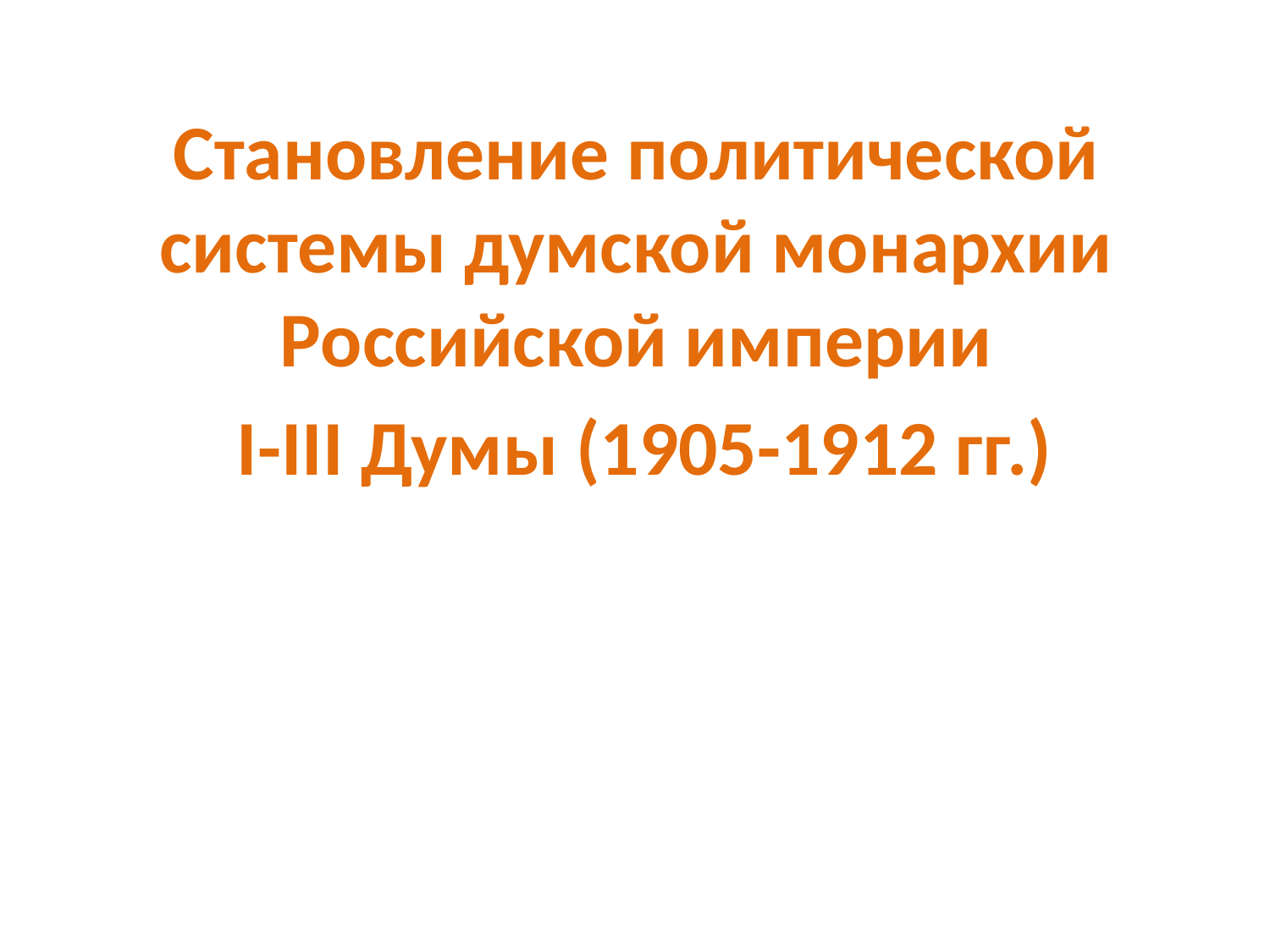

Становление политической системы думской монархии Российской империи
 I-III Думы (1905-1912 гг.)